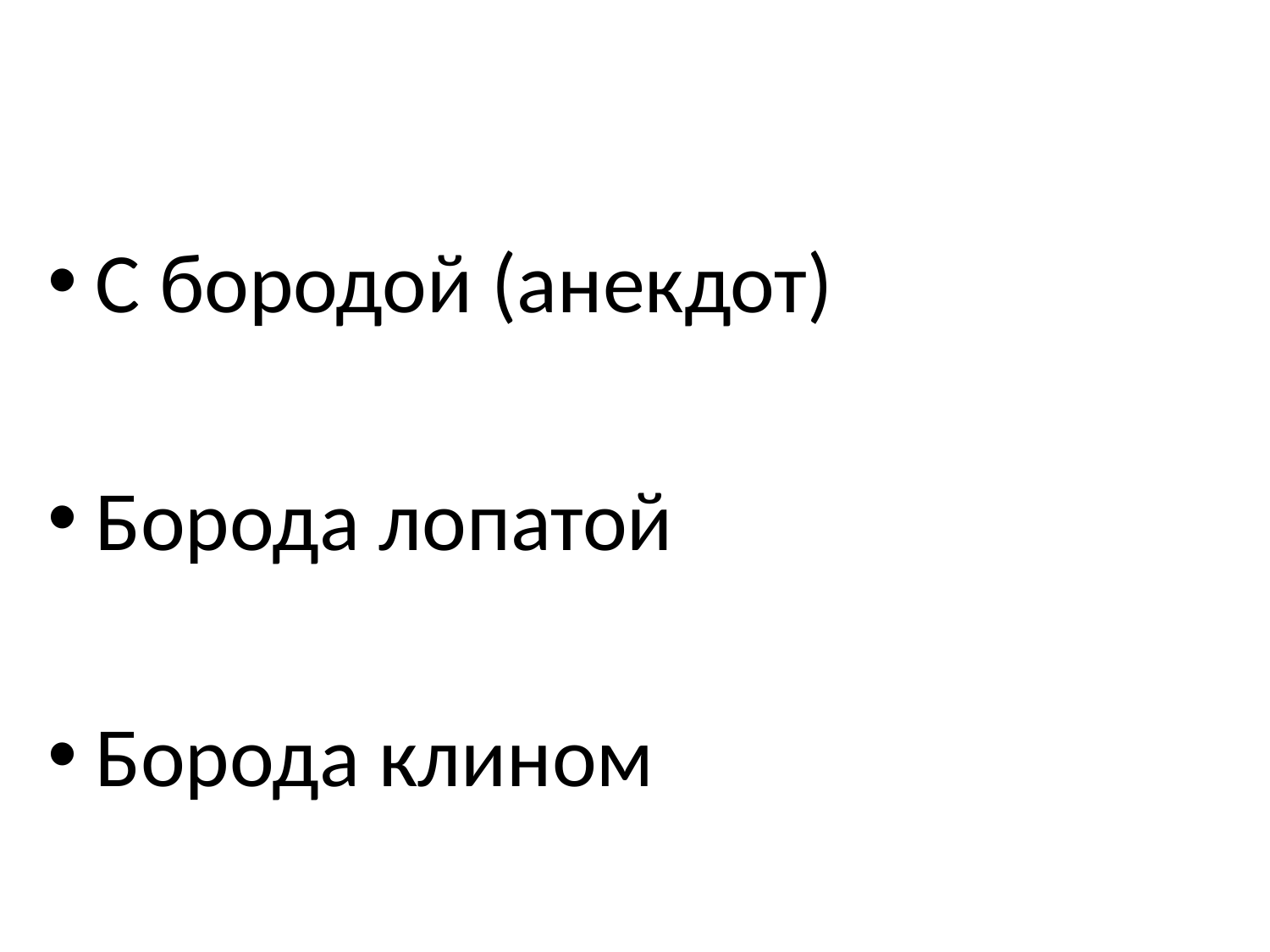

#
С бородой (анекдот)

Борода лопатой

Борода клином